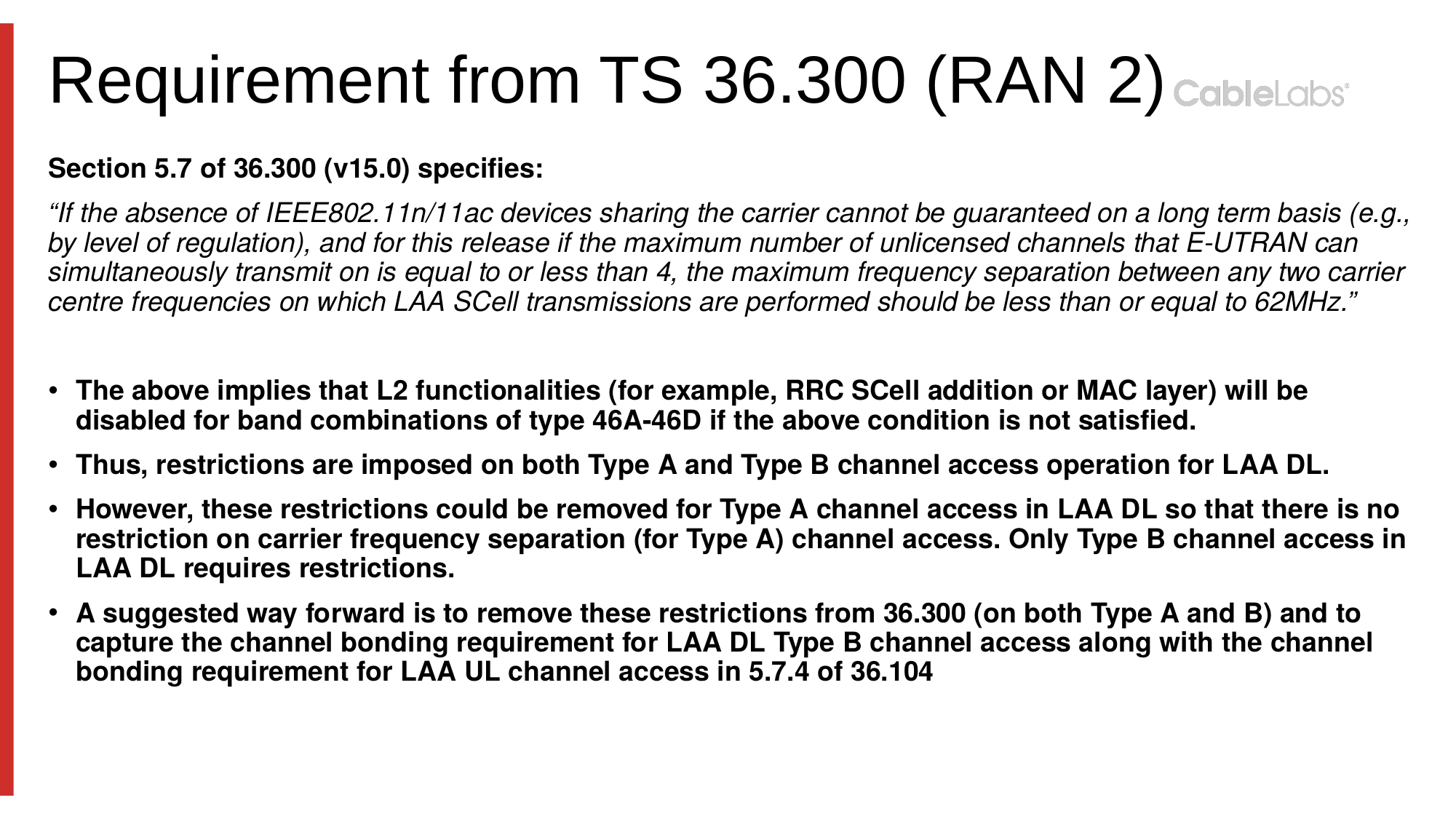

# Requirement from TS 36.300 (RAN 2)
Section 5.7 of 36.300 (v15.0) specifies:
“If the absence of IEEE802.11n/11ac devices sharing the carrier cannot be guaranteed on a long term basis (e.g., by level of regulation), and for this release if the maximum number of unlicensed channels that E-UTRAN can simultaneously transmit on is equal to or less than 4, the maximum frequency separation between any two carrier centre frequencies on which LAA SCell transmissions are performed should be less than or equal to 62MHz.”

The above implies that L2 functionalities (for example, RRC SCell addition or MAC layer) will be disabled for band combinations of type 46A-46D if the above condition is not satisfied.
Thus, restrictions are imposed on both Type A and Type B channel access operation for LAA DL.
However, these restrictions could be removed for Type A channel access in LAA DL so that there is no restriction on carrier frequency separation (for Type A) channel access. Only Type B channel access in LAA DL requires restrictions.
A suggested way forward is to remove these restrictions from 36.300 (on both Type A and B) and to  capture the channel bonding requirement for LAA DL Type B channel access along with the channel bonding requirement for LAA UL channel access in 5.7.4 of 36.104